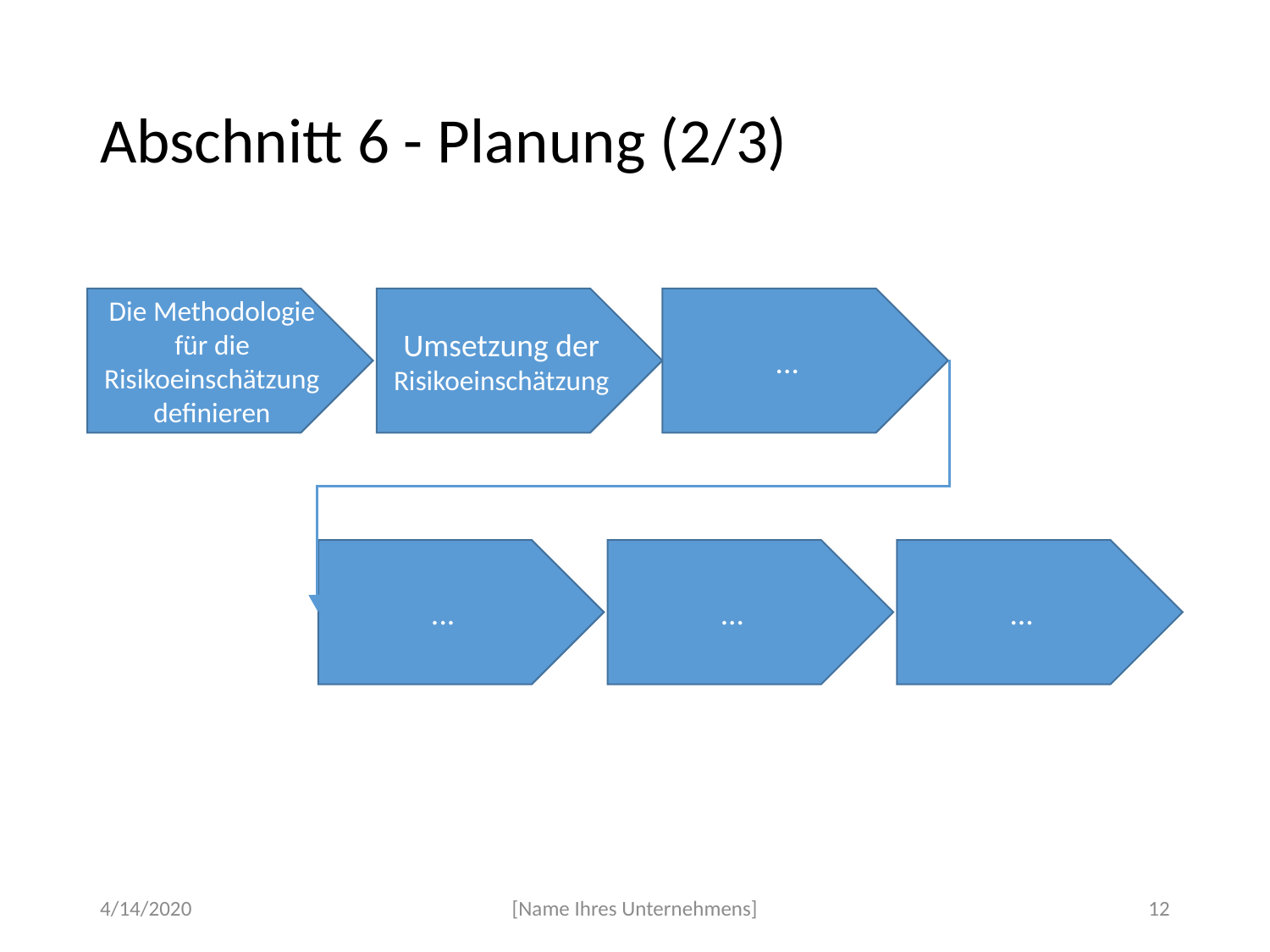

# Abschnitt 6 - Planung (2/3)
Die Methodologie für die Risikoeinschätzung definieren
Umsetzung der Risikoeinschätzung
...
...
...
...
4/14/2020
[Name Ihres Unternehmens]
12